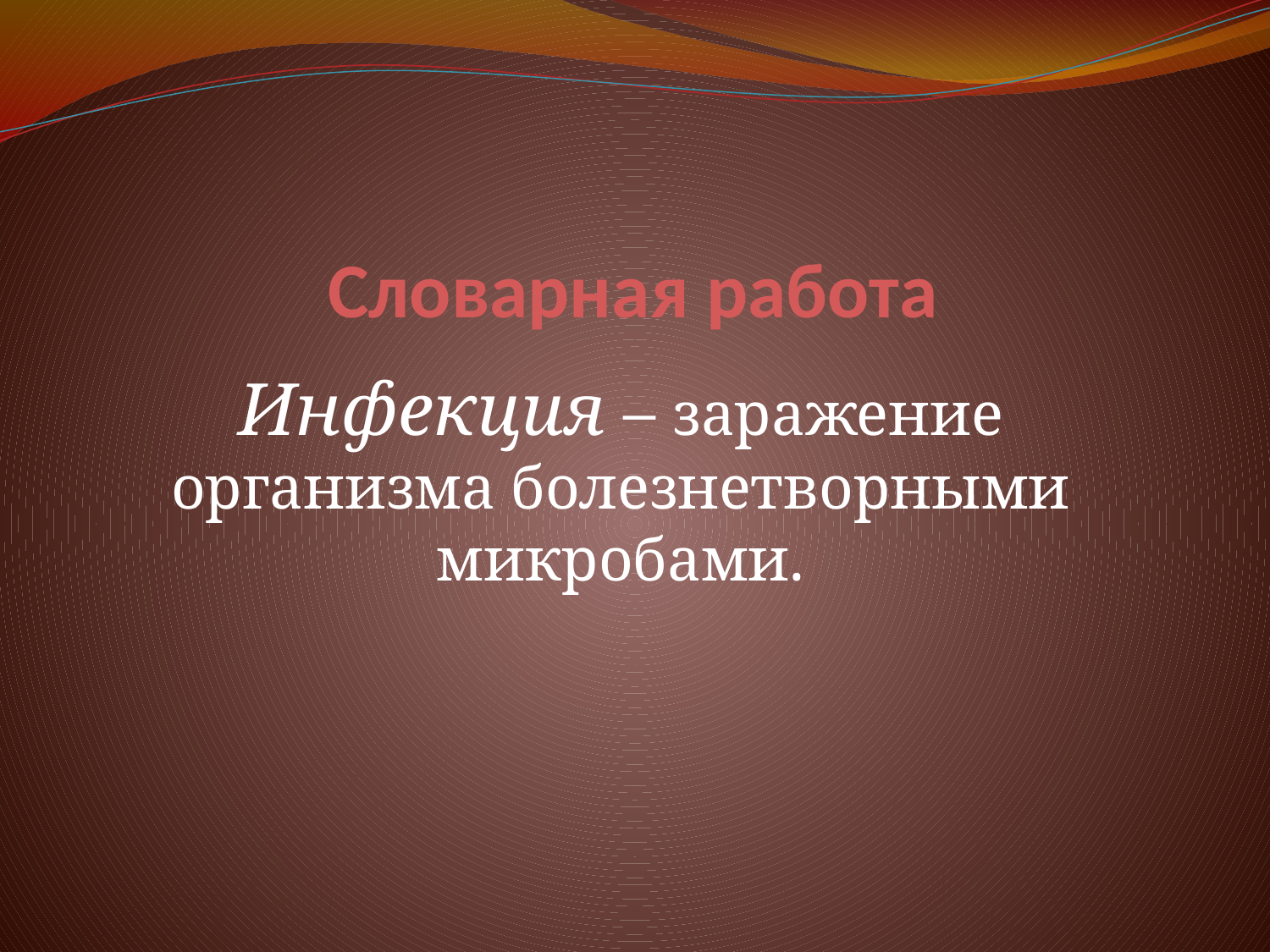

# Словарная работа
Инфекция – заражение организма болезнетворными микробами.